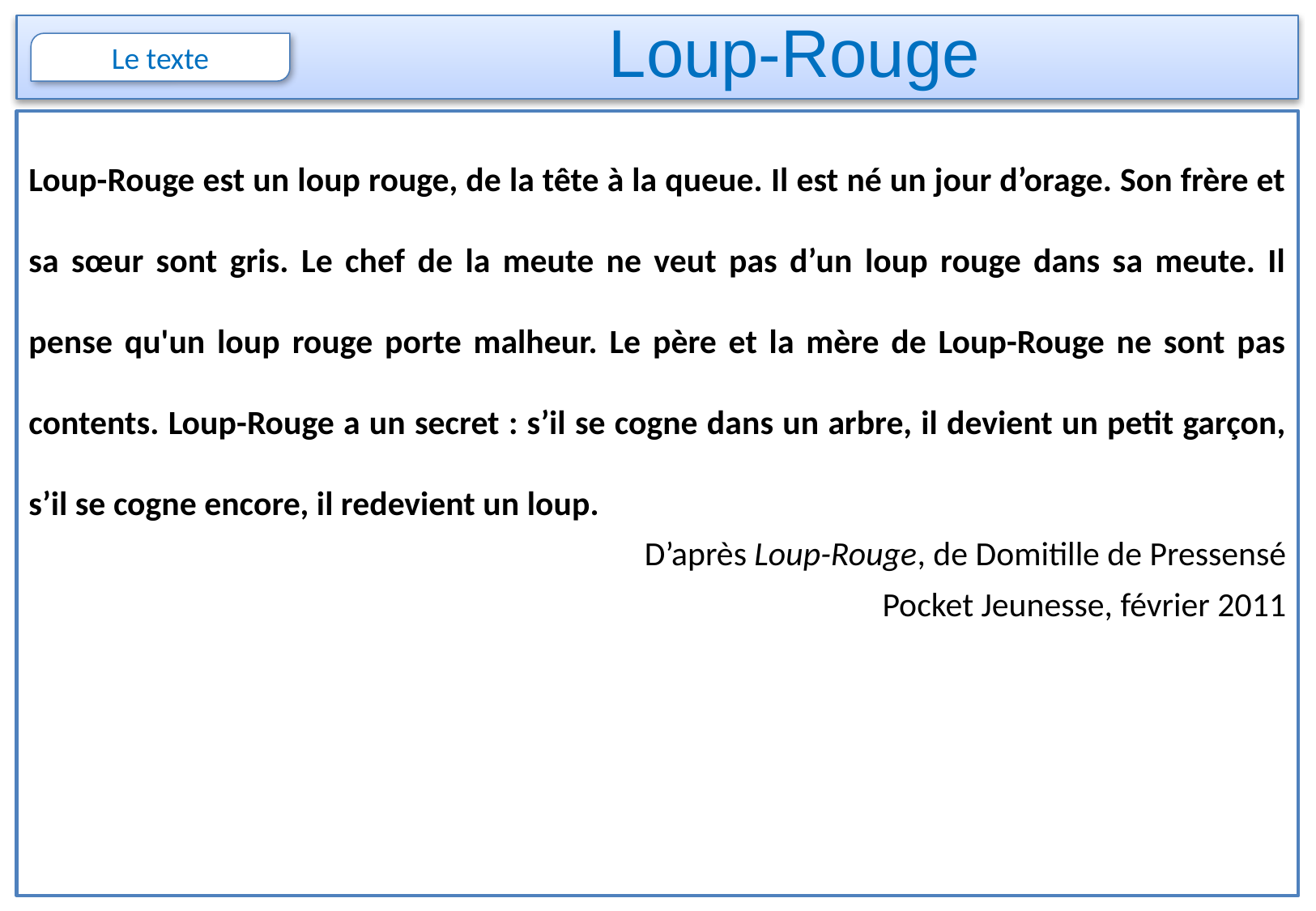

# Loup-Rouge
Loup-Rouge est un loup rouge, de la tête à la queue. Il est né un jour d’orage. Son frère et sa sœur sont gris. Le chef de la meute ne veut pas d’un loup rouge dans sa meute. Il pense qu'un loup rouge porte malheur. Le père et la mère de Loup-Rouge ne sont pas contents. Loup-Rouge a un secret : s’il se cogne dans un arbre, il devient un petit garçon, s’il se cogne encore, il redevient un loup.
D’après Loup-Rouge, de Domitille de Pressensé
Pocket Jeunesse, février 2011